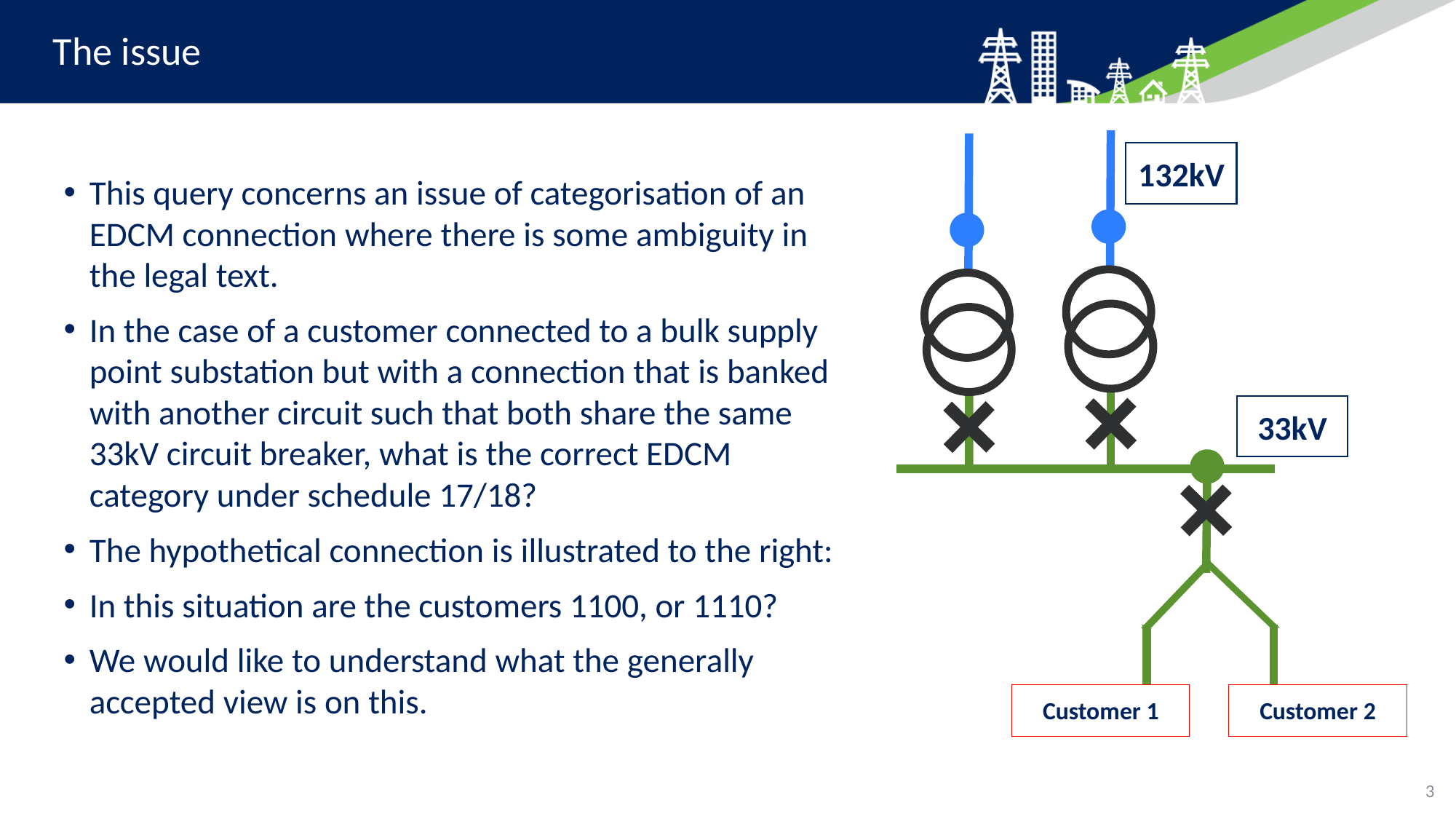

# The issue
132kV
This query concerns an issue of categorisation of an EDCM connection where there is some ambiguity in the legal text.
In the case of a customer connected to a bulk supply point substation but with a connection that is banked with another circuit such that both share the same 33kV circuit breaker, what is the correct EDCM category under schedule 17/18?
The hypothetical connection is illustrated to the right:
In this situation are the customers 1100, or 1110?
We would like to understand what the generally accepted view is on this.

33kV

Customer 2
Customer 1
3